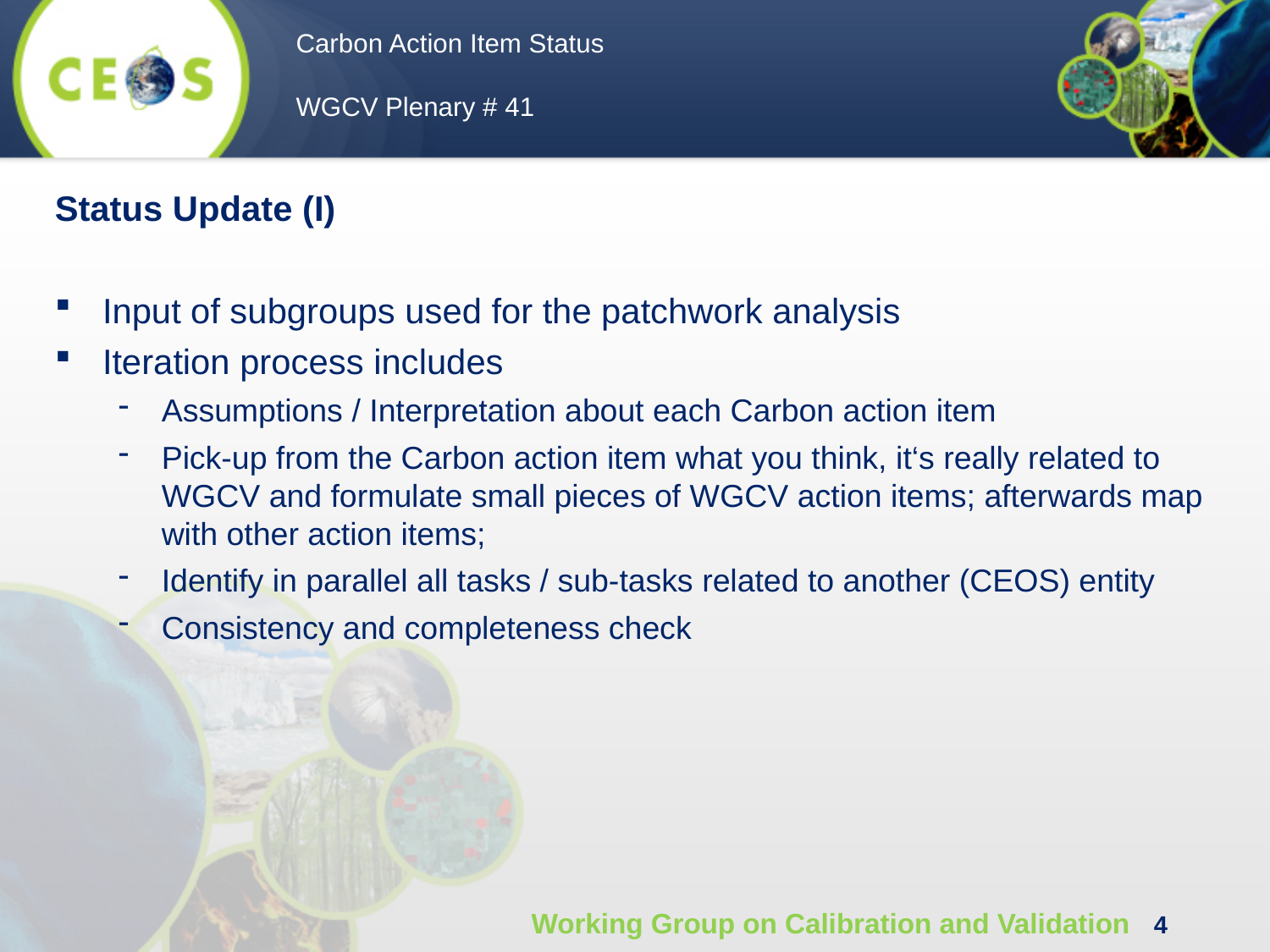

Carbon Action Item Status
WGCV Plenary # 41
Status Update (I)

Input of subgroups used for the patchwork analysis
Iteration process includes
Assumptions / Interpretation about each Carbon action item
Pick-up from the Carbon action item what you think, it‘s really related to WGCV and formulate small pieces of WGCV action items; afterwards map with other action items;
Identify in parallel all tasks / sub-tasks related to another (CEOS) entity
Consistency and completeness check